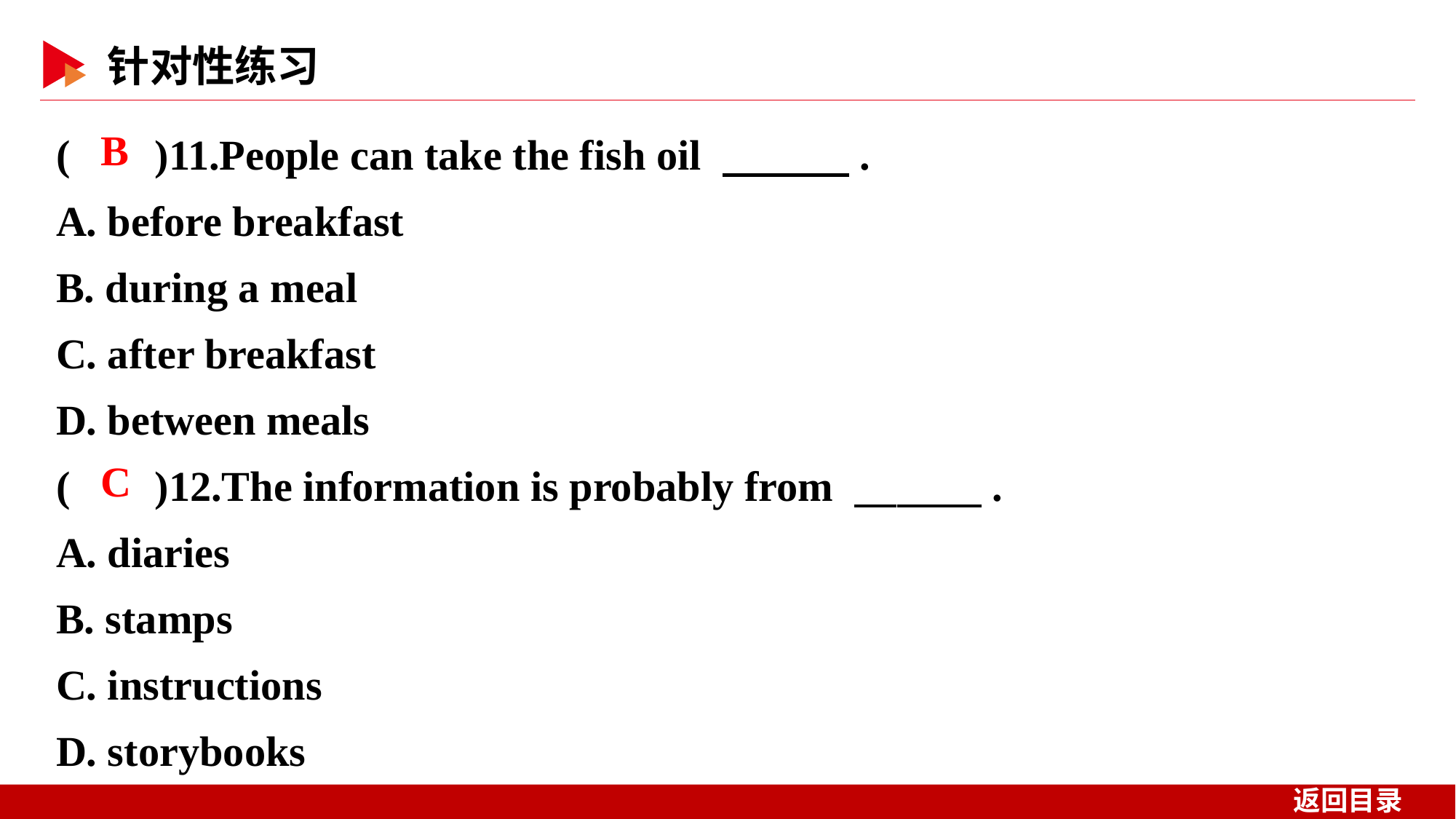

(        )11.People can take the fish oil 　　　.
A. before breakfast
B. during a meal
C. after breakfast
D. between meals
(        )12.The information is probably from 　　　.
A. diaries
B. stamps
C. instructions
D. storybooks
   B
   C